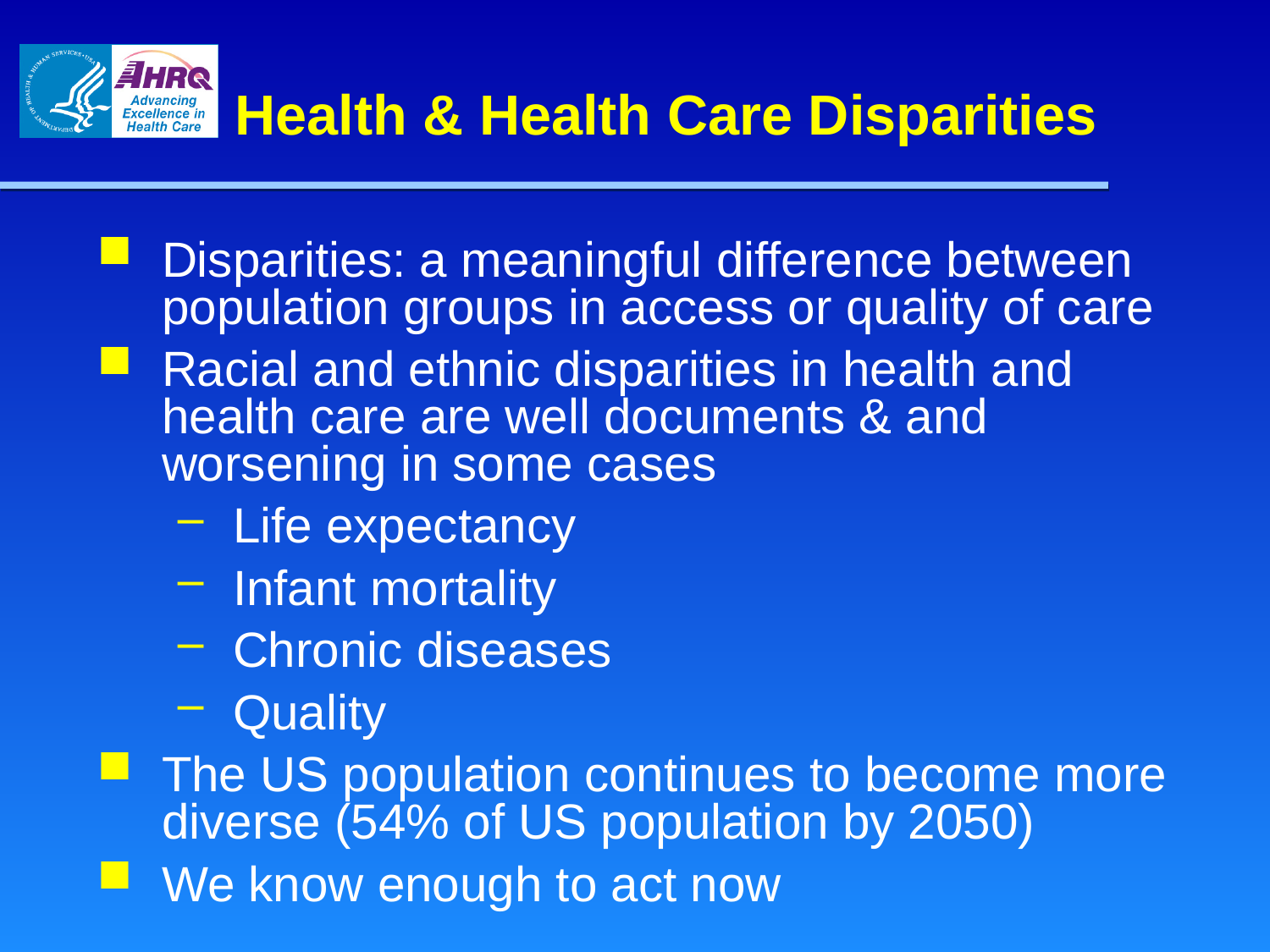

# Health & Health Care Disparities
Disparities: a meaningful difference between population groups in access or quality of care
Racial and ethnic disparities in health and health care are well documents & and worsening in some cases
Life expectancy
Infant mortality
Chronic diseases
Quality
The US population continues to become more diverse (54% of US population by 2050)
We know enough to act now